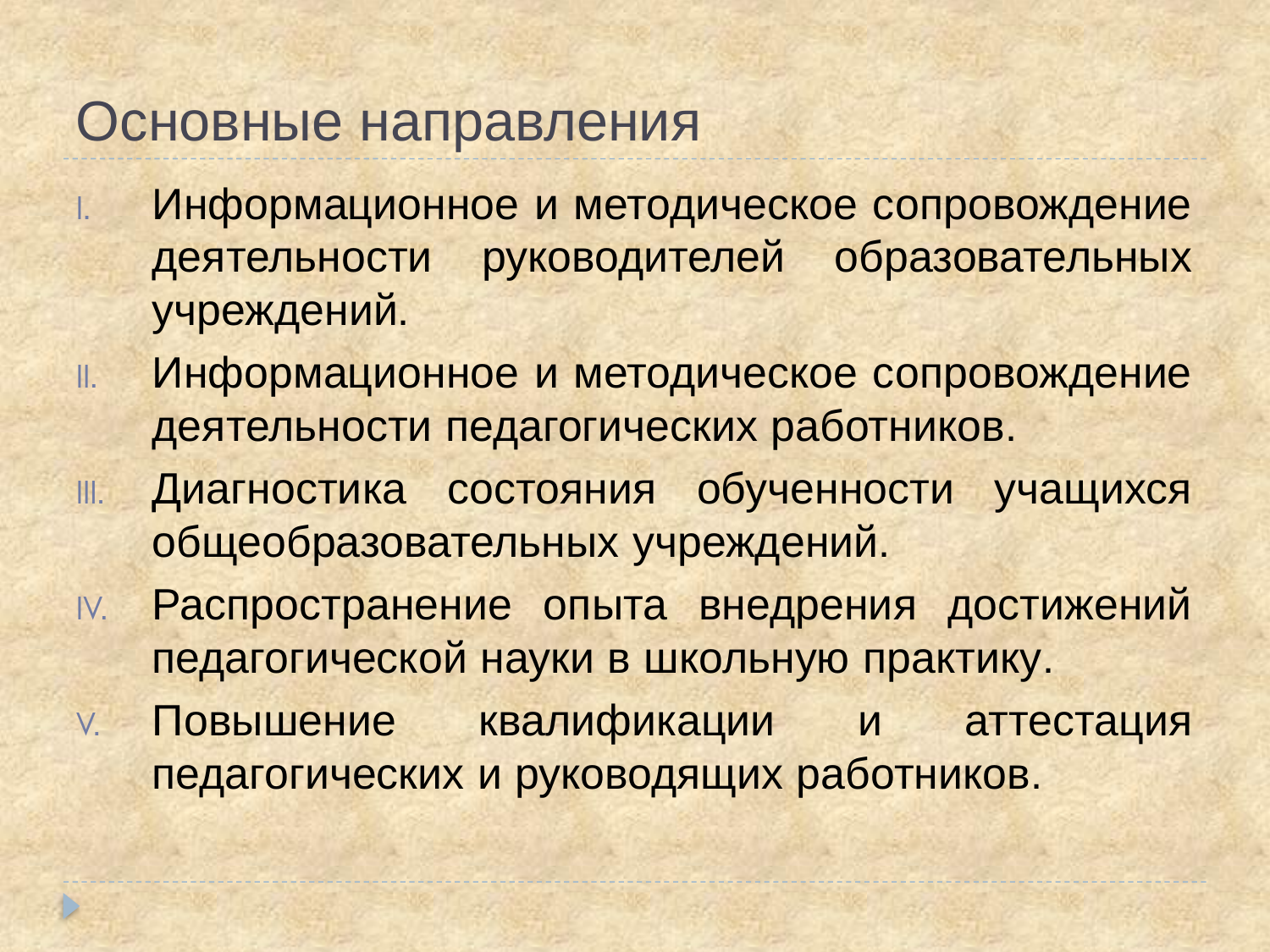

# Основные направления
Информационное и методическое сопровождение деятельности руководителей образовательных учреждений.
Информационное и методическое сопровождение деятельности педагогических работников.
Диагностика состояния обученности учащихся общеобразовательных учреждений.
Распространение опыта внедрения достижений педагогической науки в школьную практику.
Повышение квалификации и аттестация педагогических и руководящих работников.